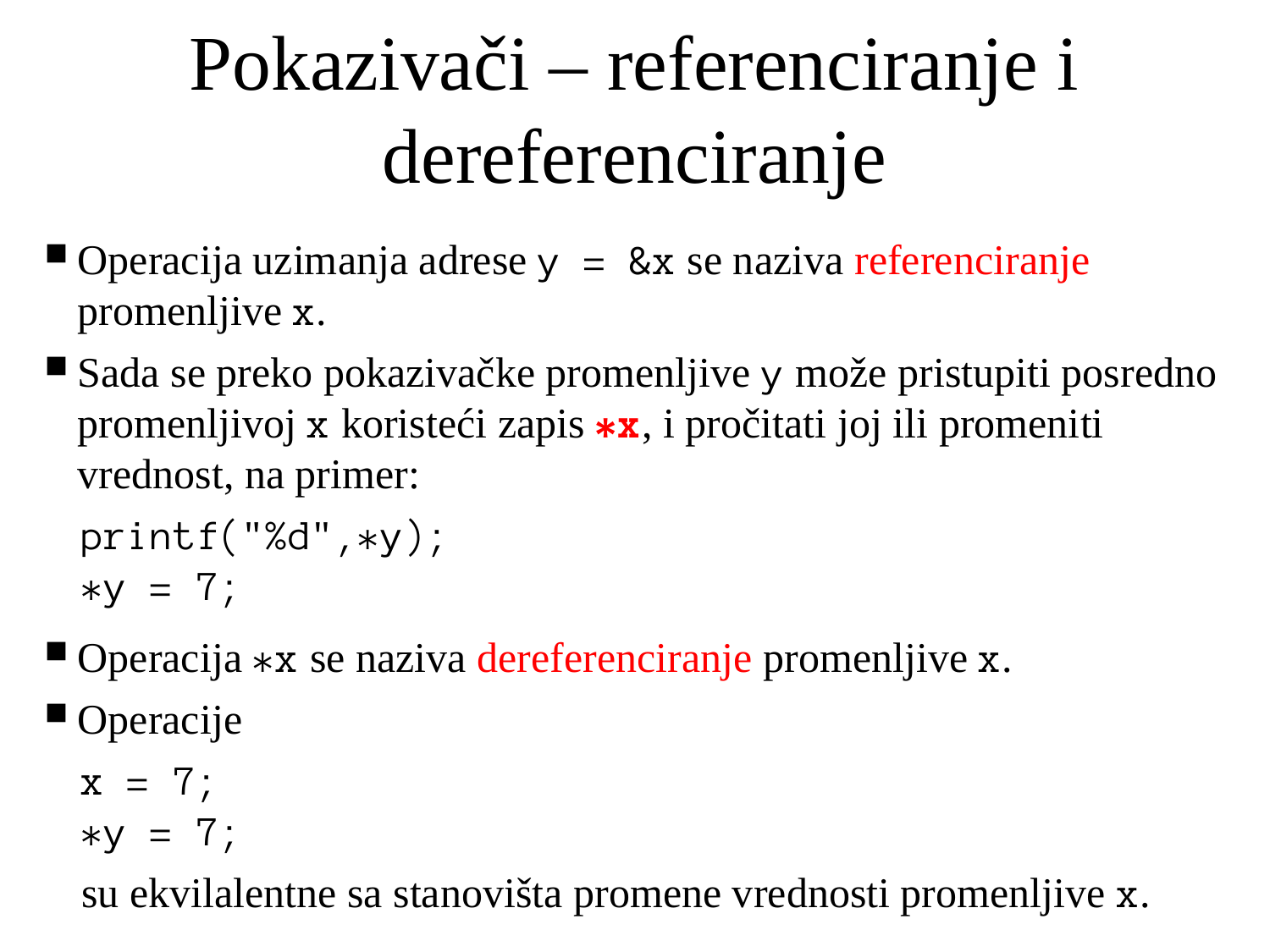

# Pokazivači – referenciranje i dereferenciranje
Operacija uzimanja adrese y = &x se naziva referenciranje promenljive x.
Sada se preko pokazivačke promenljive y može pristupiti posredno promenljivoj x koristeći zapis *x, i pročitati joj ili promeniti vrednost, na primer:
printf("%d",*y);
*y = 7;
Operacija *x se naziva dereferenciranje promenljive x.
Operacije
x = 7;
*y = 7;
su ekvilalentne sa stanovišta promene vrednosti promenljive x.